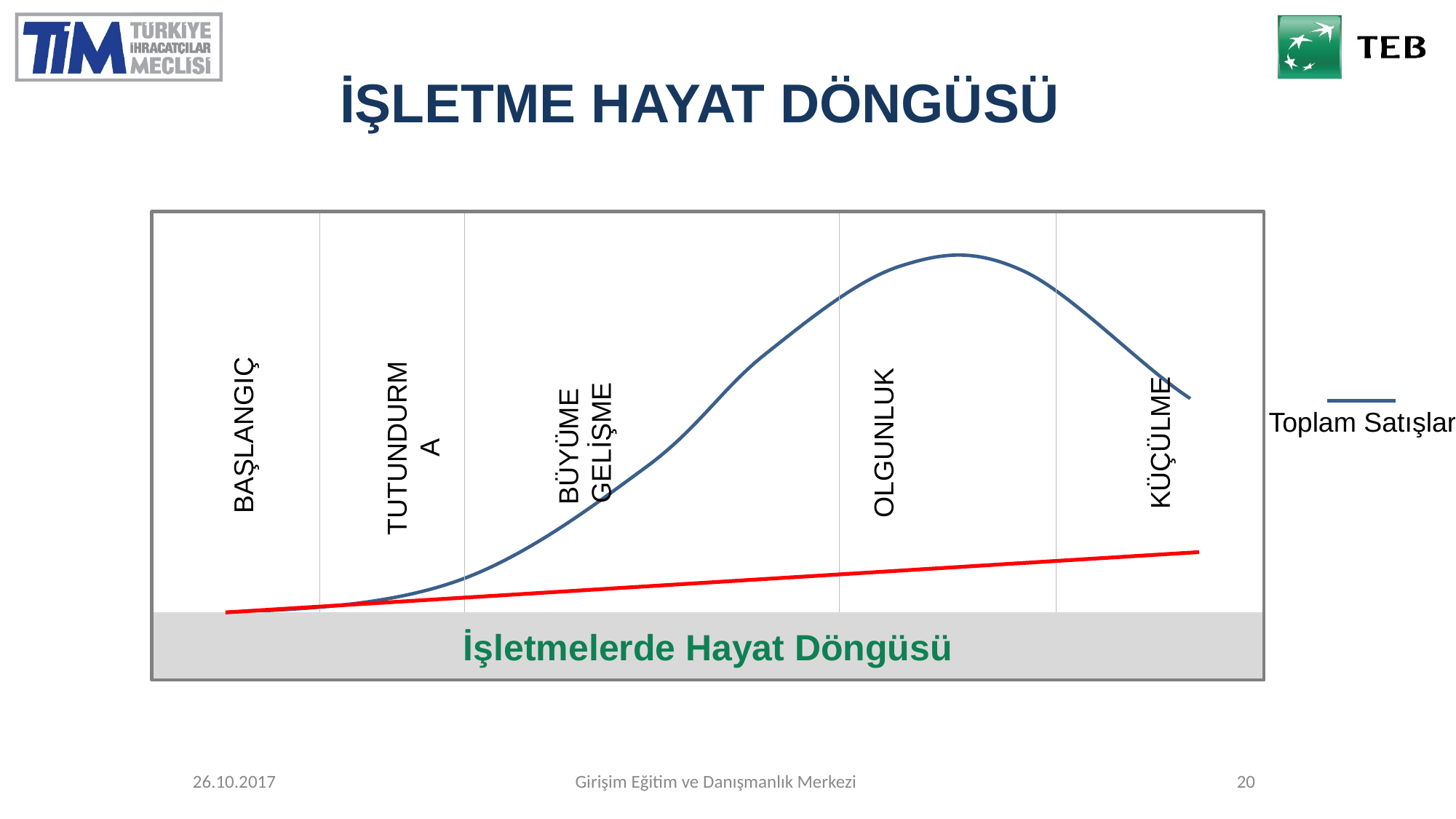

# İŞLETME HAYAT DÖNGÜSÜ

Toplam Satışlar
BÜYÜME
GELİŞME
BAŞLANGIÇ
OLGUNLUK
KÜÇÜLME
TUTUNDURMA
İşletmelerde Hayat Döngüsü
26.10.2017
Girişim Eğitim ve Danışmanlık Merkezi
20